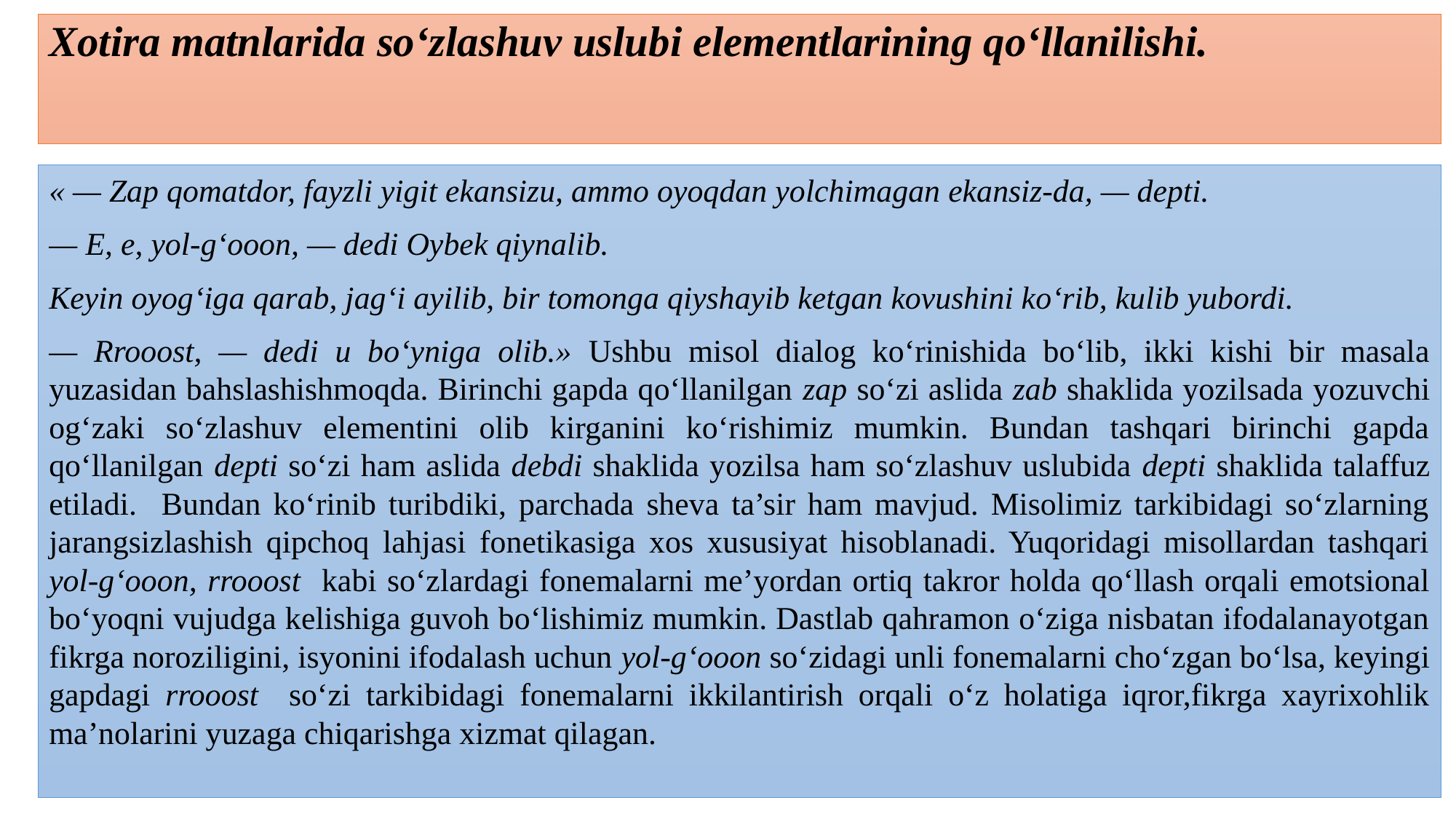

# Xotira matnlarida so‘zlashuv uslubi elementlarining qo‘llanilishi.
« — Zap qomatdor, fayzli yigit ekansizu, ammo oyoqdan yolchimagan ekansiz-da, — depti.
— E, e, yol-g‘ooon, — dedi Oybek qiynalib.
Keyin oyog‘iga qarab, jag‘i ayilib, bir tomonga qiyshayib ketgan kovushini ko‘rib, kulib yubordi.
— Rrooost, — dedi u bo‘yniga olib.» Ushbu misol dialog ko‘rinishida bo‘lib, ikki kishi bir masala yuzasidan bahslashishmoqda. Birinchi gapda qo‘llanilgan zap so‘zi aslida zab shaklida yozilsada yozuvchi og‘zaki so‘zlashuv elementini olib kirganini ko‘rishimiz mumkin. Bundan tashqari birinchi gapda qo‘llanilgan depti so‘zi ham aslida debdi shaklida yozilsa ham so‘zlashuv uslubida depti shaklida talaffuz etiladi.  Bundan ko‘rinib turibdiki, parchada sheva ta’sir ham mavjud. Misolimiz tarkibidagi so‘zlarning jarangsizlashish qipchoq lahjasi fonetikasiga xos xususiyat hisoblanadi. Yuqoridagi misollardan tashqari yol-g‘ooon, rrooost  kabi so‘zlardagi fonemalarni me’yordan ortiq takror holda qo‘llash orqali emotsional bo‘yoqni vujudga kelishiga guvoh bo‘lishimiz mumkin. Dastlab qahramon o‘ziga nisbatan ifodalanayotgan fikrga noroziligini, isyonini ifodalash uchun yol-g‘ooon so‘zidagi unli fonemalarni cho‘zgan bo‘lsa, keyingi gapdagi rrooost  so‘zi tarkibidagi fonemalarni ikkilantirish orqali o‘z holatiga iqror,fikrga xayrixohlik ma’nolarini yuzaga chiqarishga xizmat qilagan.